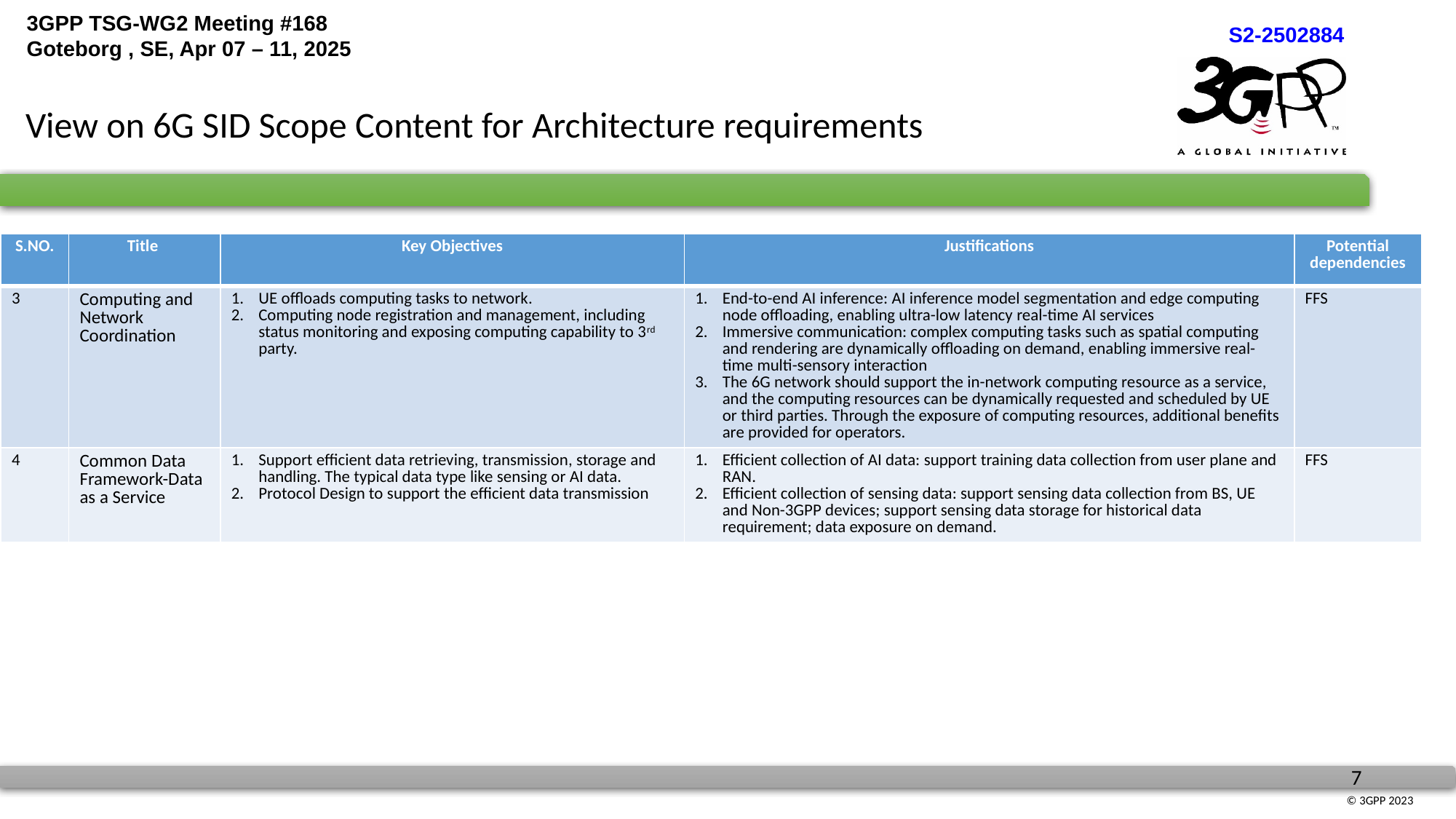

# View on 6G SID Scope Content for Architecture requirements
| S.NO. | Title | Key Objectives | Justifications | Potential dependencies |
| --- | --- | --- | --- | --- |
| 3 | Computing and Network Coordination | UE offloads computing tasks to network. Computing node registration and management, including status monitoring and exposing computing capability to 3rd party. | End-to-end AI inference: AI inference model segmentation and edge computing node offloading, enabling ultra-low latency real-time AI services Immersive communication: complex computing tasks such as spatial computing and rendering are dynamically offloading on demand, enabling immersive real-time multi-sensory interaction The 6G network should support the in-network computing resource as a service, and the computing resources can be dynamically requested and scheduled by UE or third parties. Through the exposure of computing resources, additional benefits are provided for operators. | FFS |
| 4 | Common Data Framework-Data as a Service | Support efficient data retrieving, transmission, storage and handling. The typical data type like sensing or AI data. Protocol Design to support the efficient data transmission | Efficient collection of AI data: support training data collection from user plane and RAN. Efficient collection of sensing data: support sensing data collection from BS, UE and Non-3GPP devices; support sensing data storage for historical data requirement; data exposure on demand. | FFS |